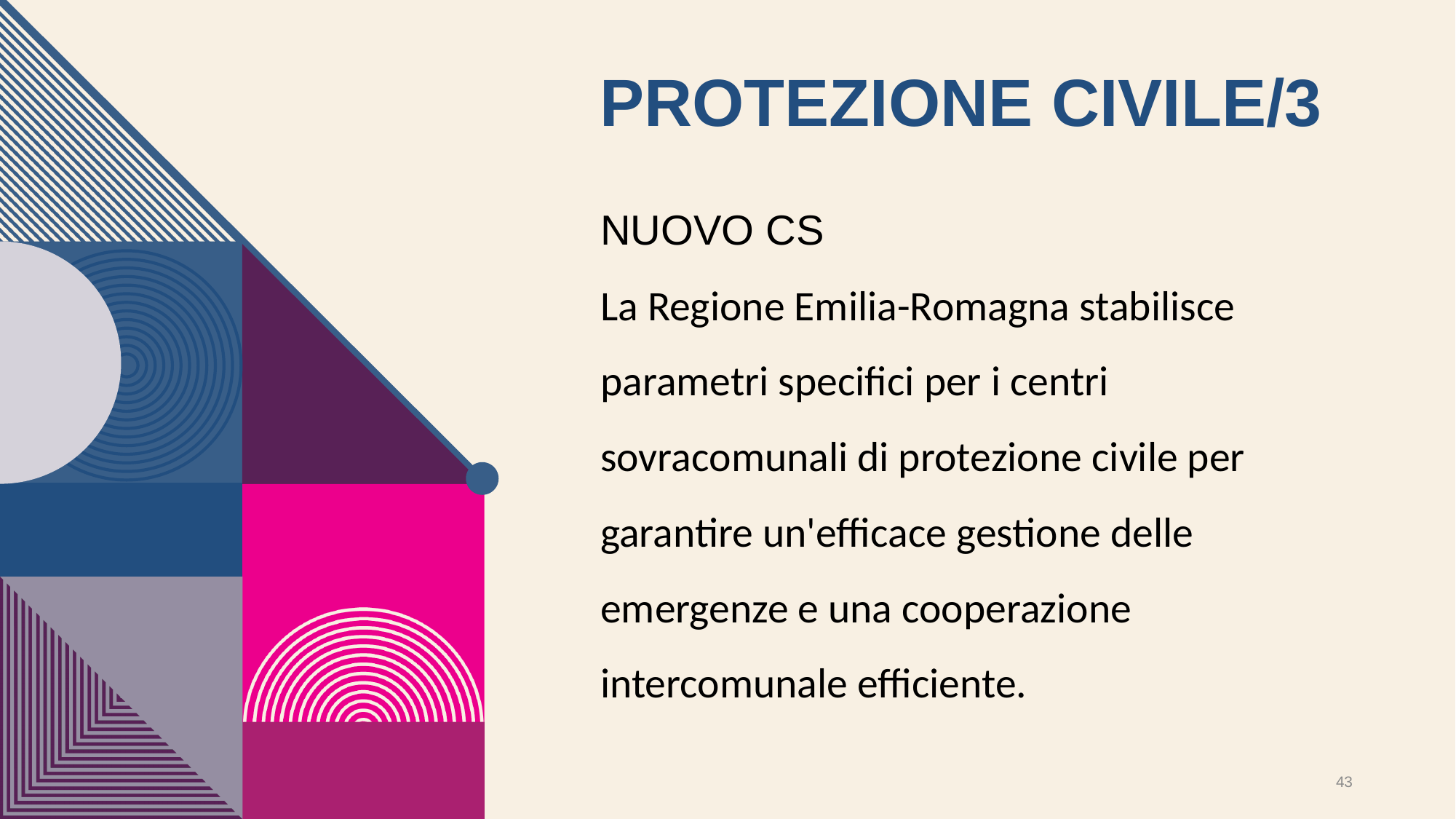

# Protezione civile/3
NUOVO CS
La Regione Emilia-Romagna stabilisce parametri specifici per i centri sovracomunali di protezione civile per garantire un'efficace gestione delle emergenze e una cooperazione intercomunale efficiente.
43